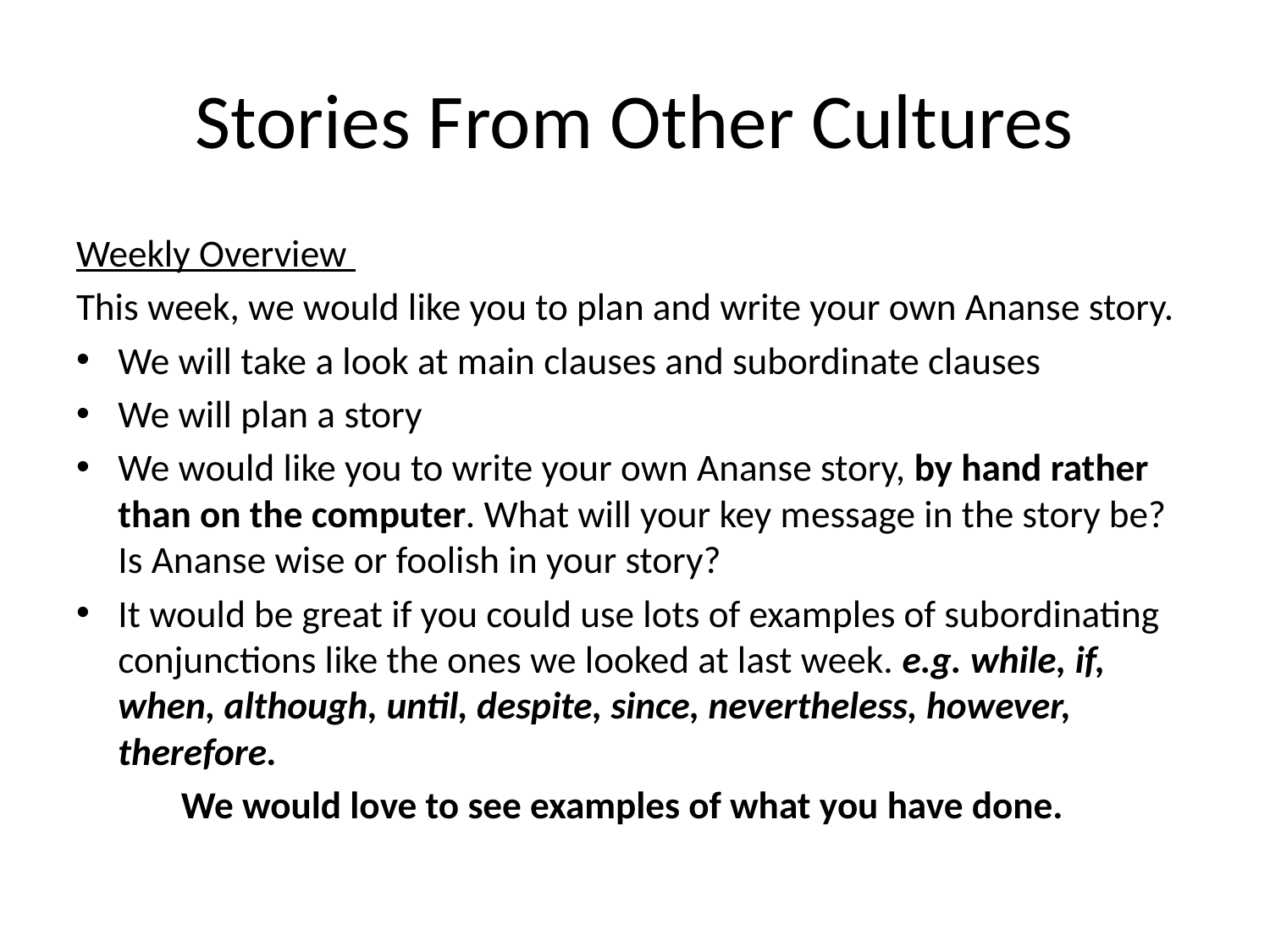

# Stories From Other Cultures
Weekly Overview
This week, we would like you to plan and write your own Ananse story.
We will take a look at main clauses and subordinate clauses
We will plan a story
We would like you to write your own Ananse story, by hand rather than on the computer. What will your key message in the story be? Is Ananse wise or foolish in your story?
It would be great if you could use lots of examples of subordinating conjunctions like the ones we looked at last week. e.g. while, if, when, although, until, despite, since, nevertheless, however, therefore.
We would love to see examples of what you have done.